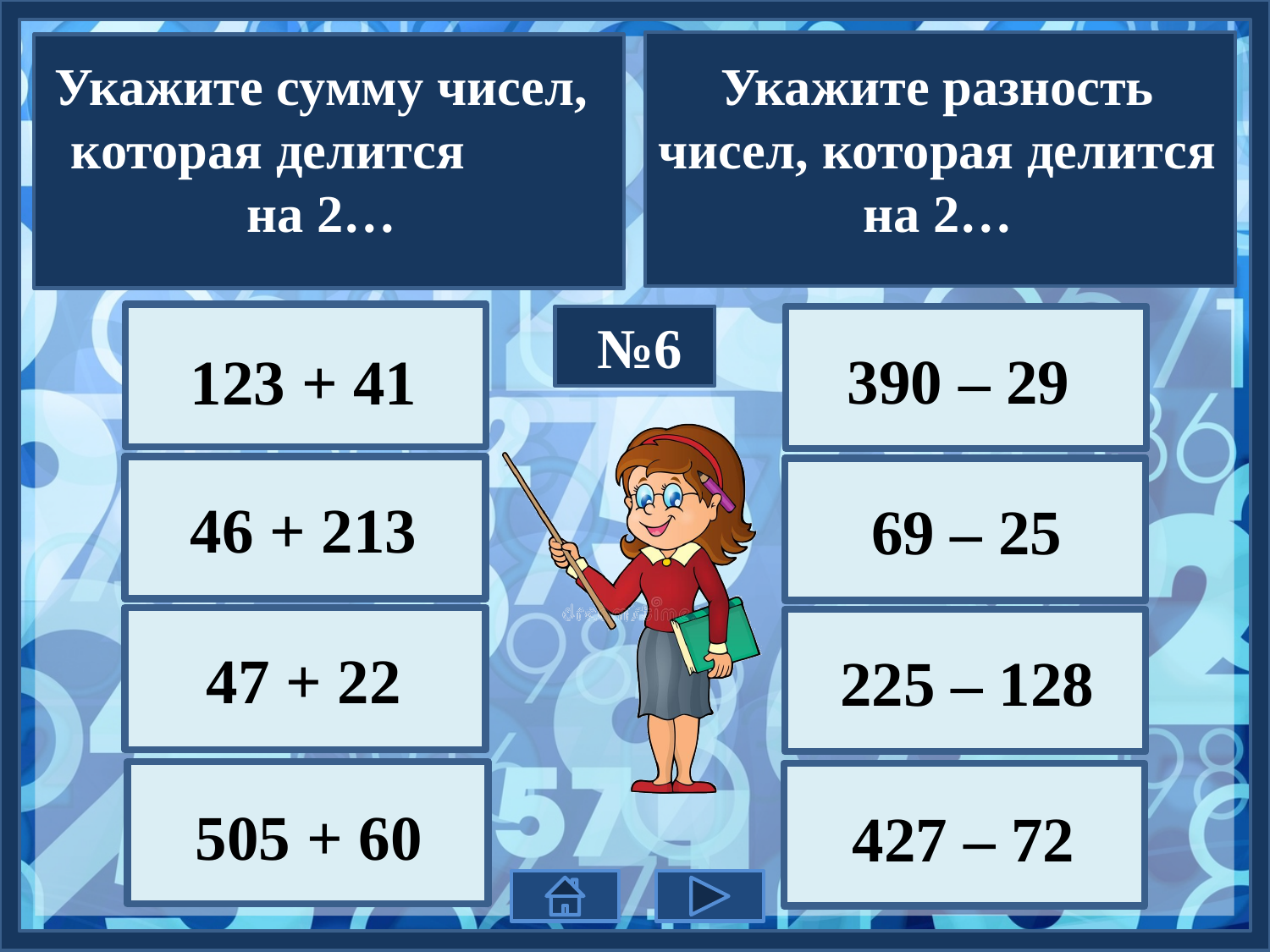

Укажите сумму чисел, которая делится         на 2…
Укажите разность чисел, которая делится на 2…
№6
390 – 29
123 + 41
46 + 213
69 – 25
47 + 22
225 – 128
505 + 60
427 – 72